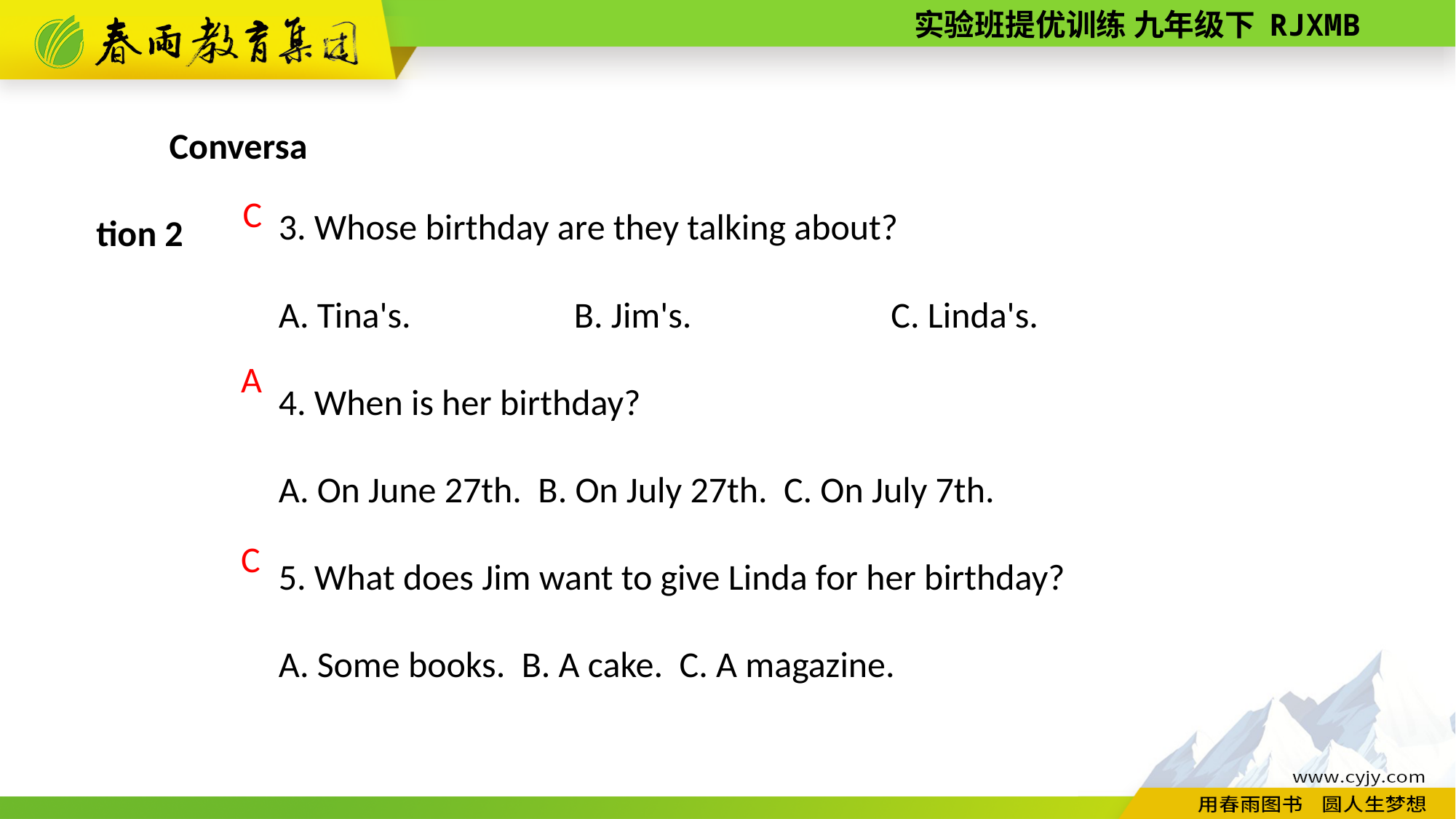

Conversation 2
3. Whose birthday are they talking about?
A. Tina's.　　　　B. Jim's.　　　　　C. Linda's.
4. When is her birthday?
A. On June 27th.  B. On July 27th.  C. On July 7th.
5. What does Jim want to give Linda for her birthday?
A. Some books.  B. A cake.  C. A magazine.
C
A
C